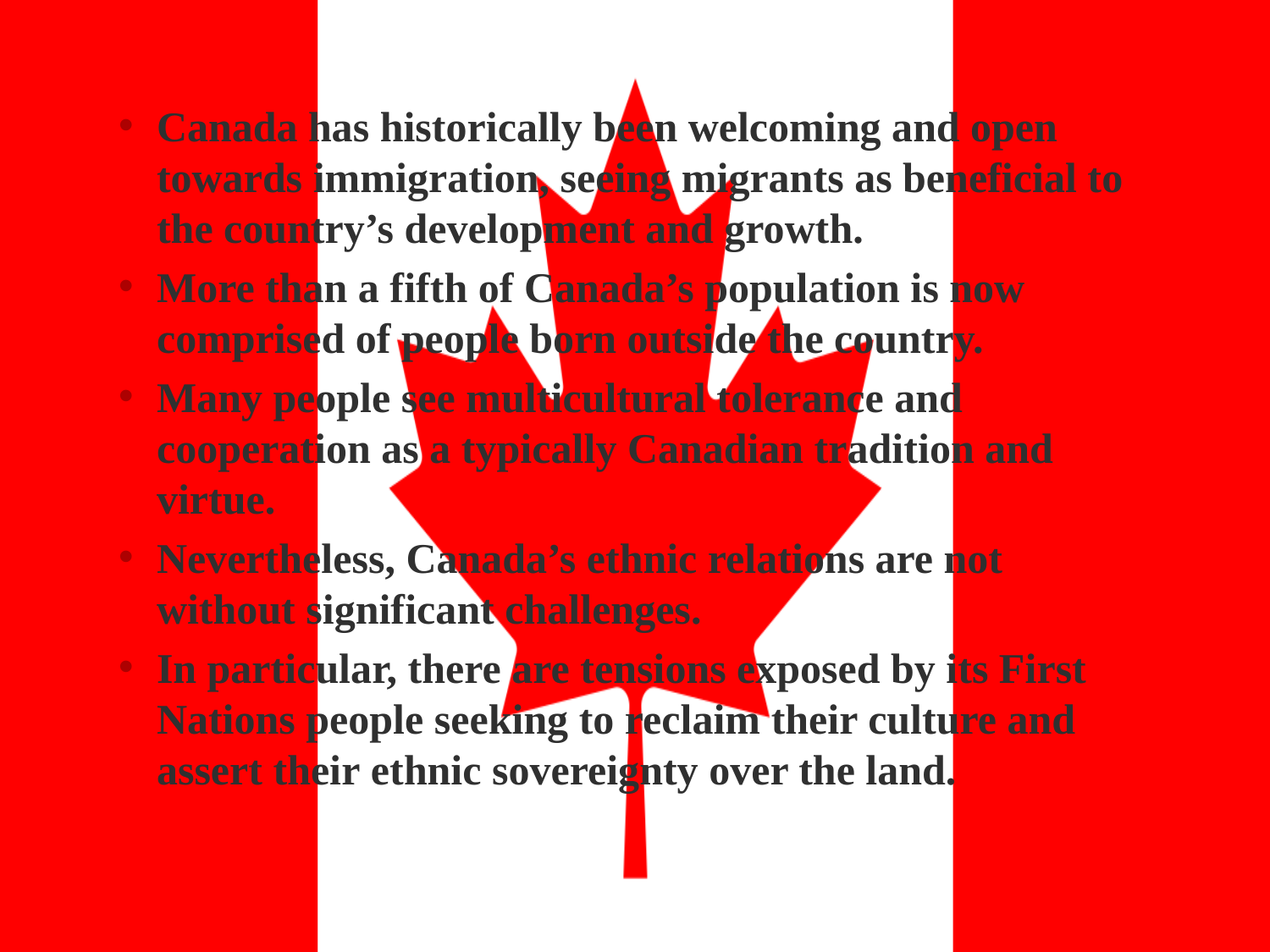

Canada has historically been welcoming and open towards immigration, seeing migrants as beneficial to the country’s development and growth.
More than a fifth of Canada’s population is now comprised of people born outside the country.
Many people see multicultural tolerance and cooperation as a typically Canadian tradition and virtue.
Nevertheless, Canada’s ethnic relations are not without significant challenges.
In particular, there are tensions exposed by its First Nations people seeking to reclaim their culture and assert their ethnic sovereignty over the land.